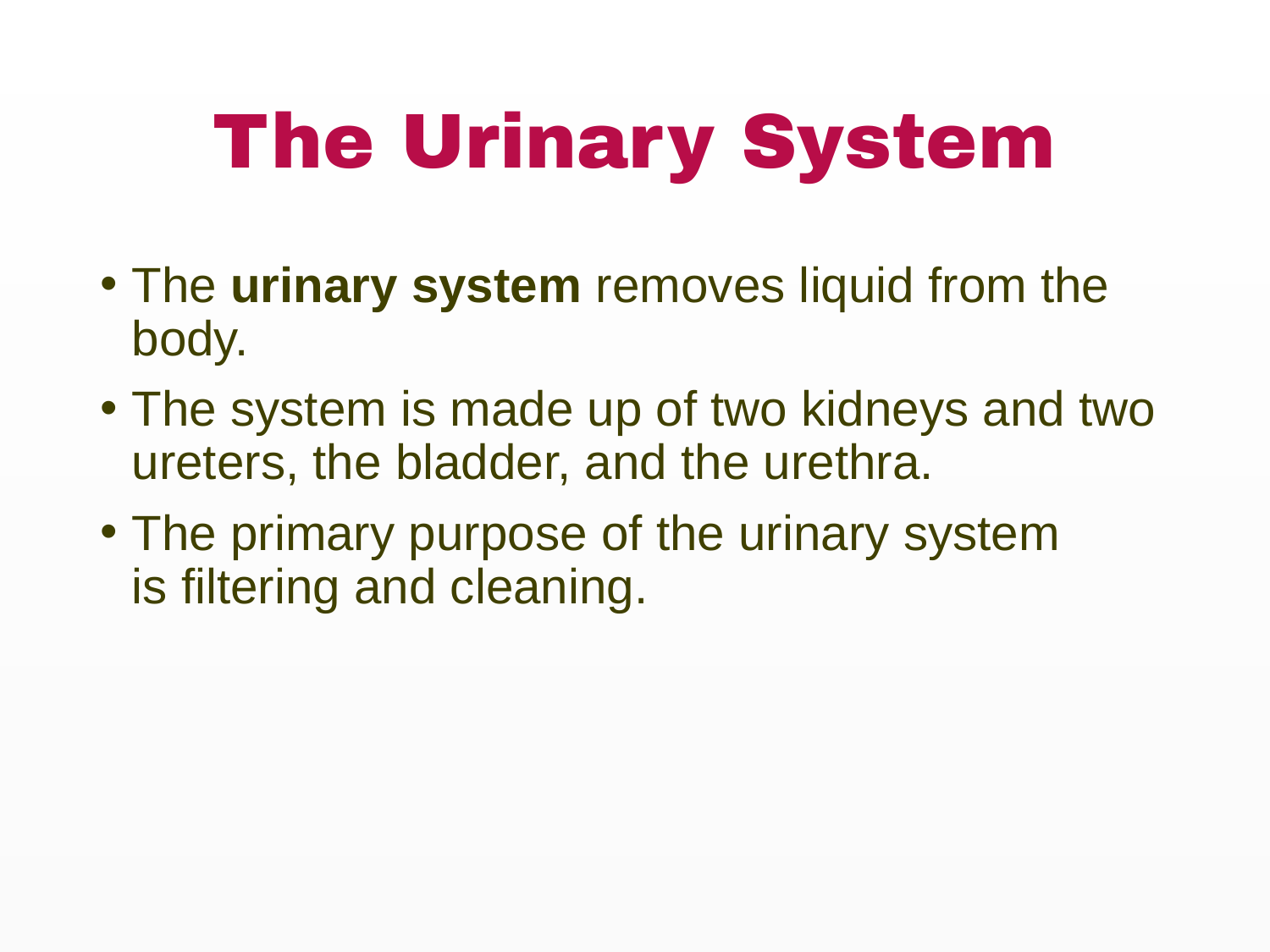

# The Urinary System
The urinary system removes liquid from the body.
The system is made up of two kidneys and two ureters, the bladder, and the urethra.
The primary purpose of the urinary system is filtering and cleaning.